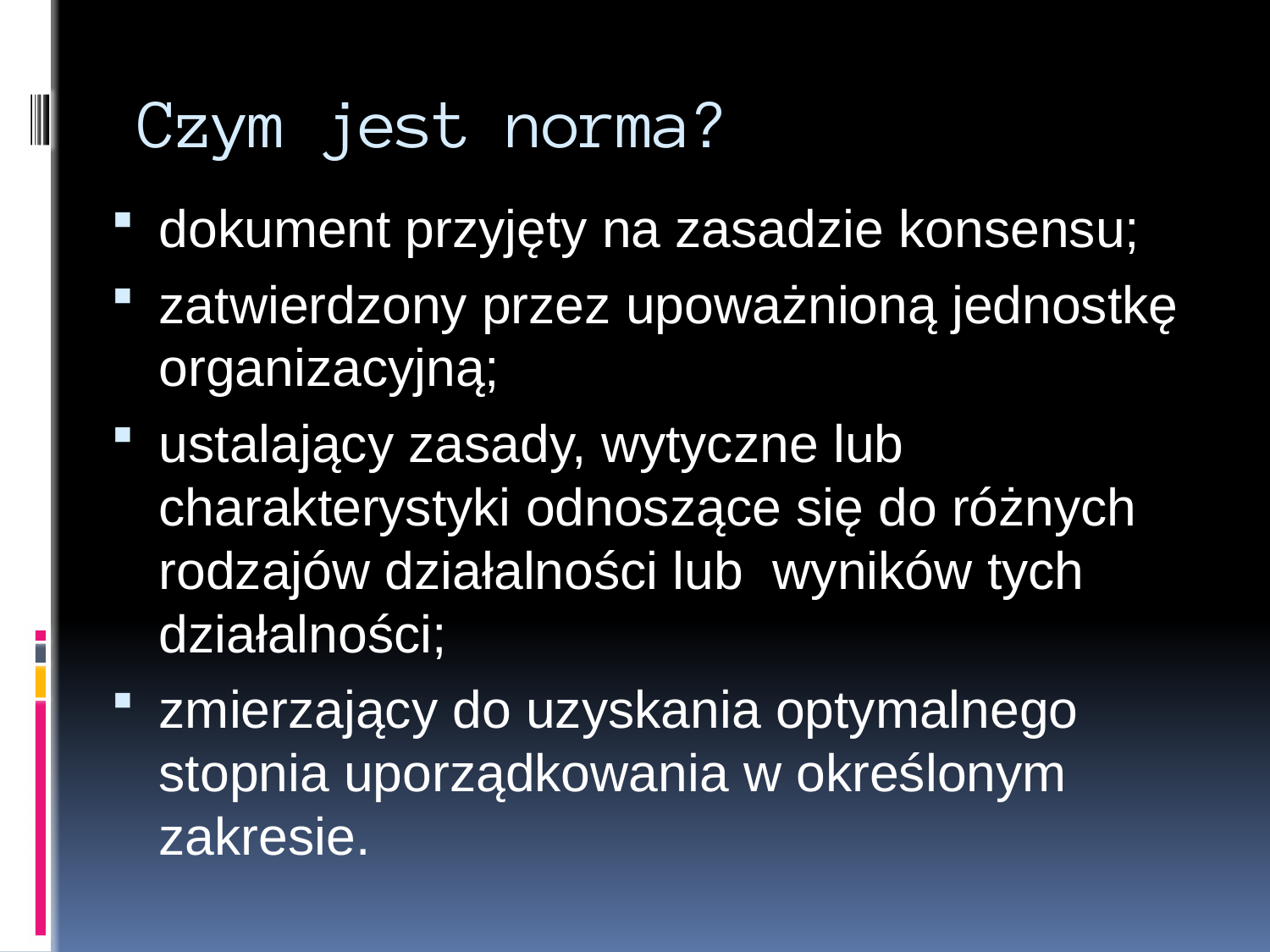

# Czym jest norma?
dokument przyjęty na zasadzie konsensu;
zatwierdzony przez upoważnioną jednostkę organizacyjną;
ustalający zasady, wytyczne lub charakterystyki odnoszące się do różnych rodzajów działalności lub  wyników tych działalności;
zmierzający do uzyskania optymalnego stopnia uporządkowania w określonym zakresie.